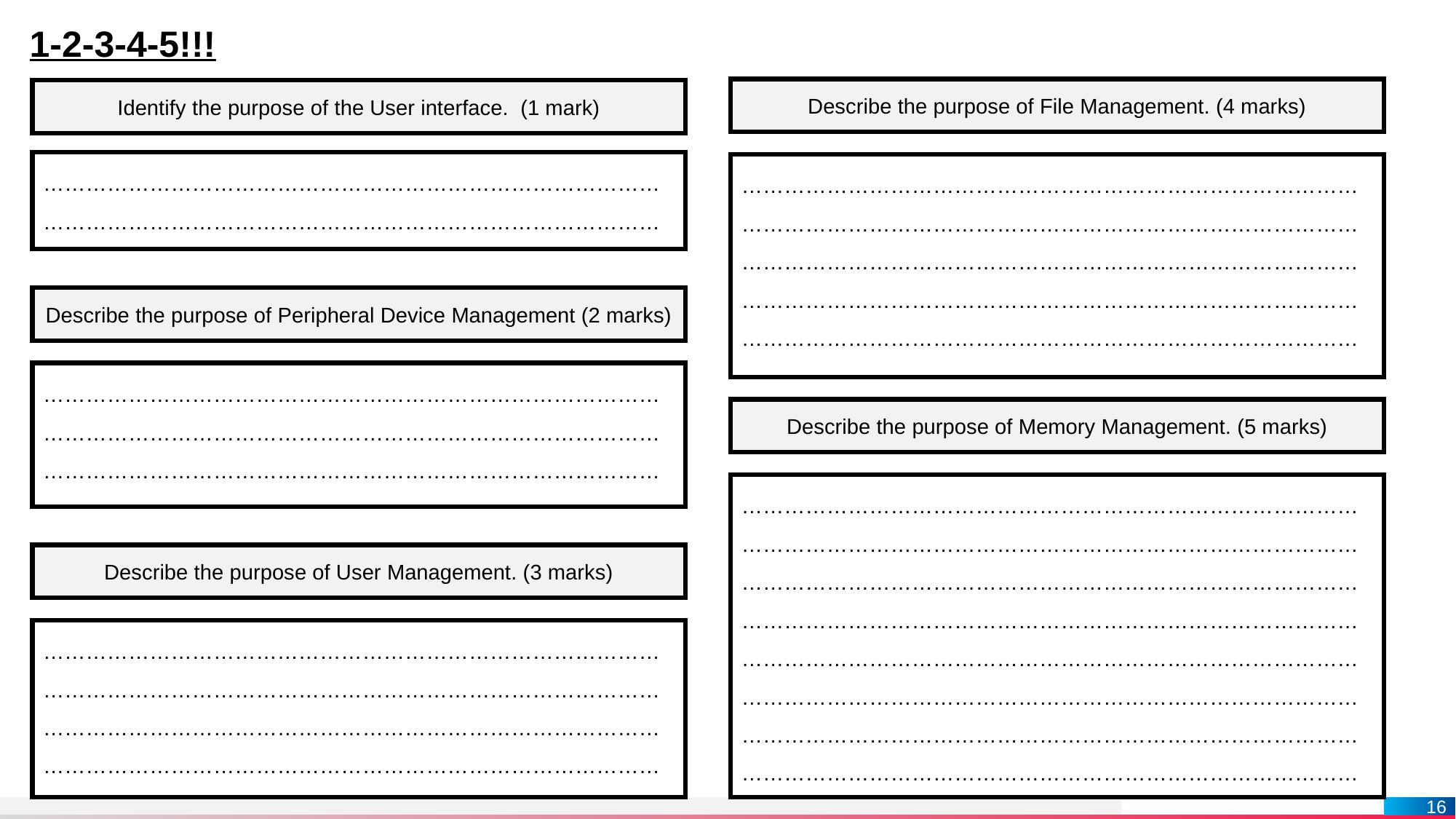

1-2-3-4-5!!!

Describe the purpose of File Management. (4 marks)
Identify the purpose of the User interface.  (1 mark)
…………………………………………………………………………………………………………………………………………………………
…………………………………………………………………………………………………………………………………………………………………………………………………………………………………………………………………………………………………………………………………………………………………………………………………
Describe the purpose of Peripheral Device Management (2 marks)
………………………………………………………………………………………………………………………………………………………………………………………………………………………………………
Describe the purpose of Memory Management. (5 marks)
…………………………………………………………………………………………………………………………………………………………………………………………………………………………………………………………………………………………………………………………………………………………………………………………………………………………………………………………………………………………………………………………………………………………………………………………………………………………………………
Describe the purpose of User Management. (3 marks)
……………………………………………………………………………………………………………………………………………………………………………………………………………………………………………………………………………………………………………………
16